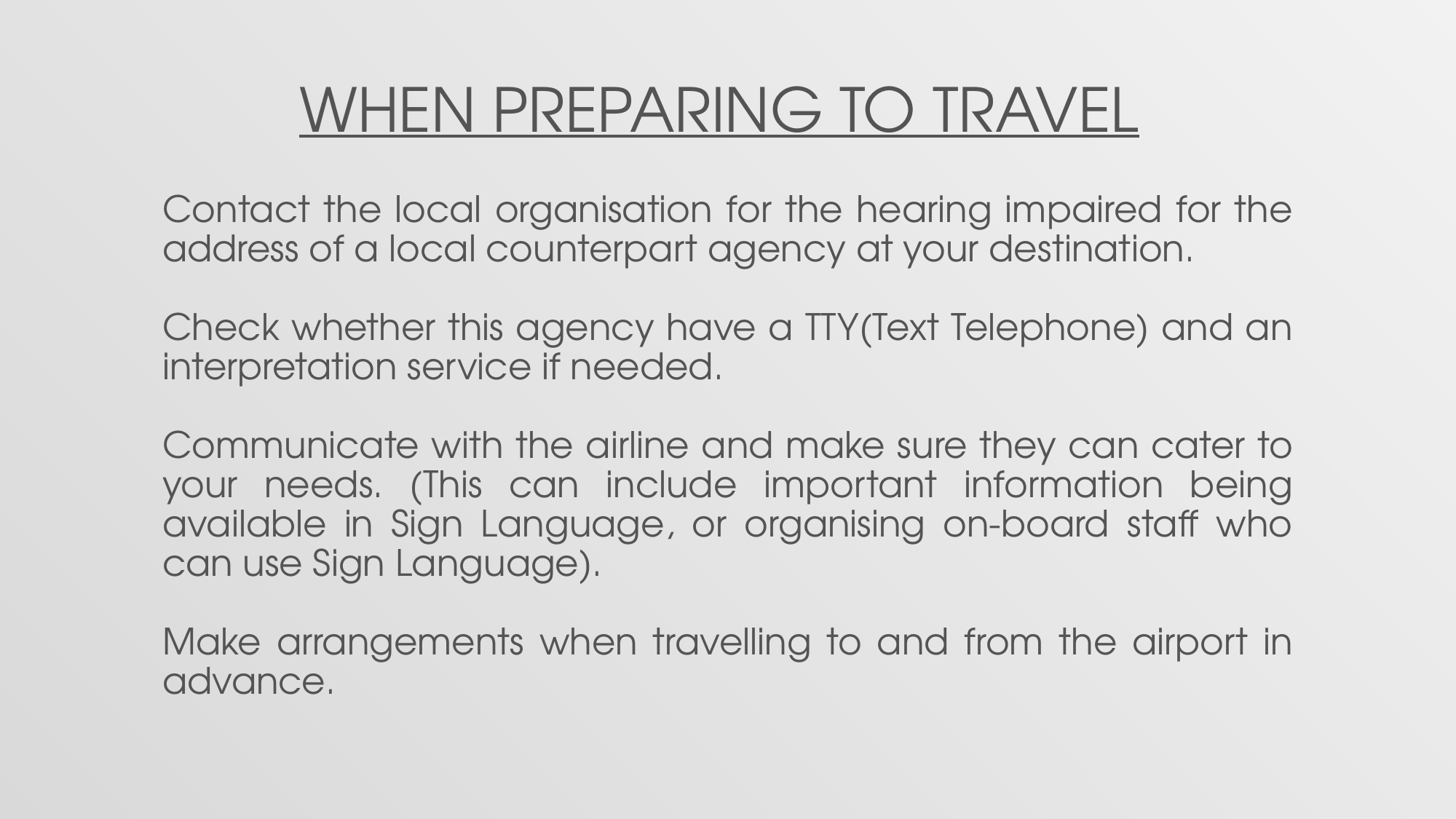

WHEN PREPARING TO TRAVEL
Contact the local organisation for the hearing impaired for the address of a local counterpart agency at your destination.

Check whether this agency have a TTY(Text Telephone) and an interpretation service if needed.

Communicate with the airline and make sure they can cater to your needs. (This can include important information being available in Sign Language, or organising on-board staff who can use Sign Language).

Make arrangements when travelling to and from the airport in advance.